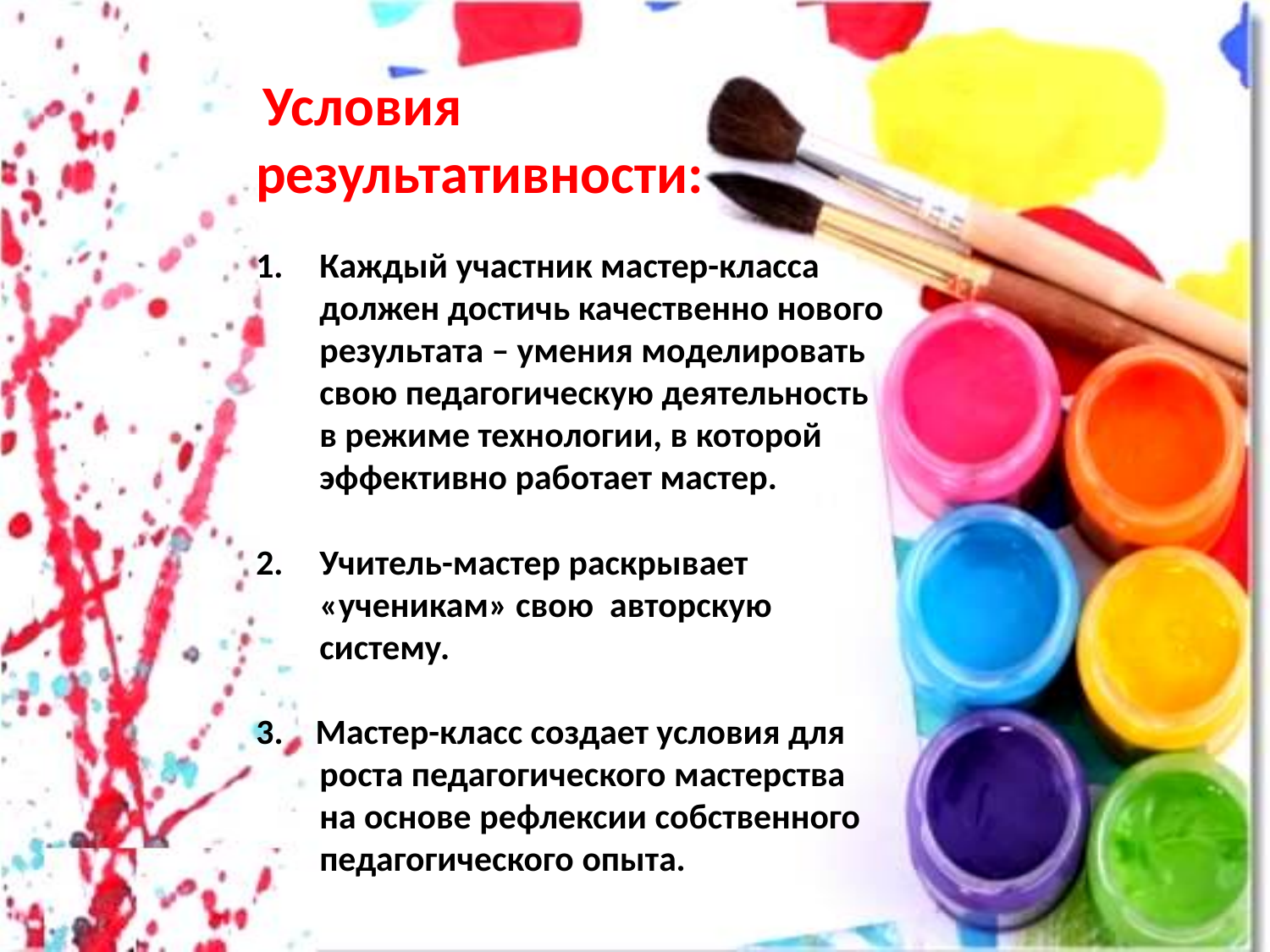

Условия результативности:

Каждый участник мастер-класса должен достичь качественно нового результата – умения моделировать свою педагогическую деятельность в режиме технологии, в которой эффективно работает мастер.

Учитель-мастер раскрывает «ученикам» свою  авторскую систему.

3.    Мастер-класс создает условия для роста педагогического мастерства на основе рефлексии собственного педагогического опыта.